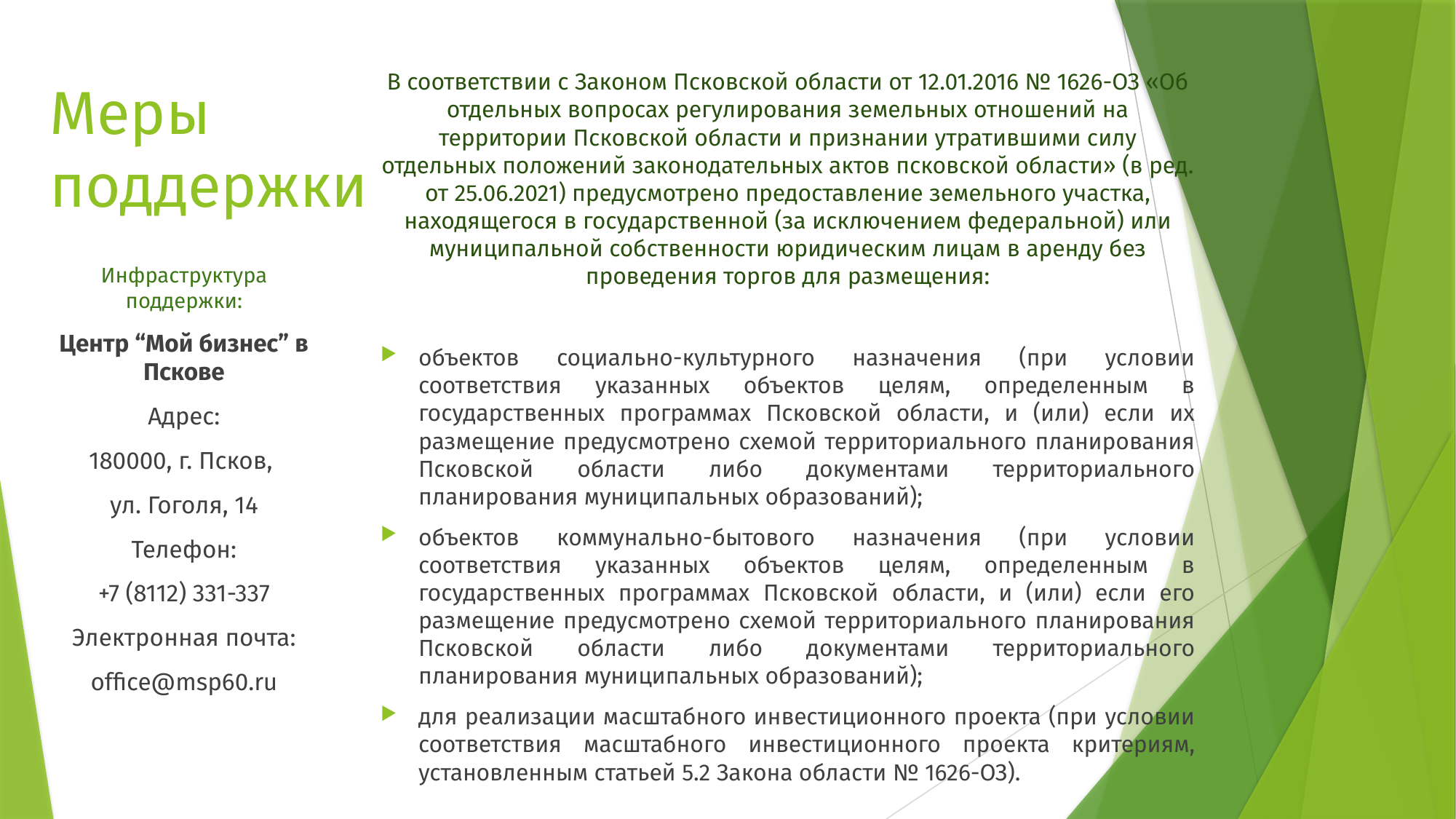

# Меры поддержки
В соответствии с Законом Псковской области от 12.01.2016 № 1626-ОЗ «Об отдельных вопросах регулирования земельных отношений на территории Псковской области и признании утратившими силу отдельных положений законодательных актов псковской области» (в ред. от 25.06.2021) предусмотрено предоставление земельного участка, находящегося в государственной (за исключением федеральной) или муниципальной собственности юридическим лицам в аренду без проведения торгов для размещения:

объектов социально-культурного назначения (при условии соответствия указанных объектов целям, определенным в государственных программах Псковской области, и (или) если их размещение предусмотрено схемой территориального планирования Псковской области либо документами территориального планирования муниципальных образований);
объектов коммунально-бытового назначения (при условии соответствия указанных объектов целям, определенным в государственных программах Псковской области, и (или) если его размещение предусмотрено схемой территориального планирования Псковской области либо документами территориального планирования муниципальных образований);
для реализации масштабного инвестиционного проекта (при условии соответствия масштабного инвестиционного проекта критериям, установленным статьей 5.2 Закона области № 1626-ОЗ).
Инфраструктура поддержки:
Центр “Мой бизнес” в Пскове
Адрес:
180000, г. Псков,
ул. Гоголя, 14
Телефон:
+7 (8112) 331-337
Электронная почта:
office@msp60.ru